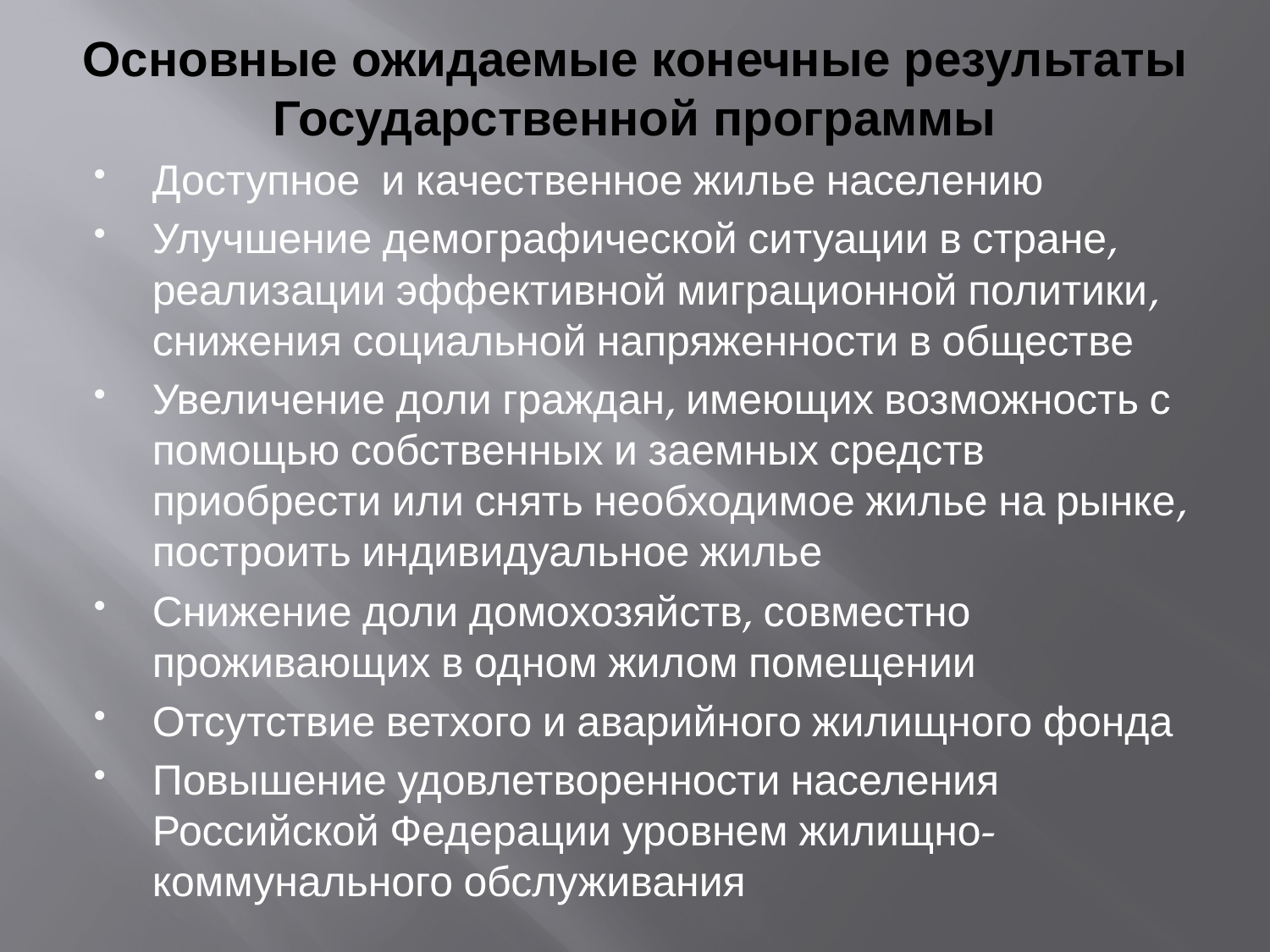

# Основные ожидаемые конечные результаты Государственной программы
Доступное  и качественное жилье населению
Улучшение демографической ситуации в стране, реализации эффективной миграционной политики, снижения социальной напряженности в обществе
Увеличение доли граждан, имеющих возможность с помощью собственных и заемных средств приобрести или снять необходимое жилье на рынке, построить индивидуальное жилье
Снижение доли домохозяйств, совместно проживающих в одном жилом помещении
Отсутствие ветхого и аварийного жилищного фонда
Повышение удовлетворенности населения Российской Федерации уровнем жилищно-коммунального обслуживания